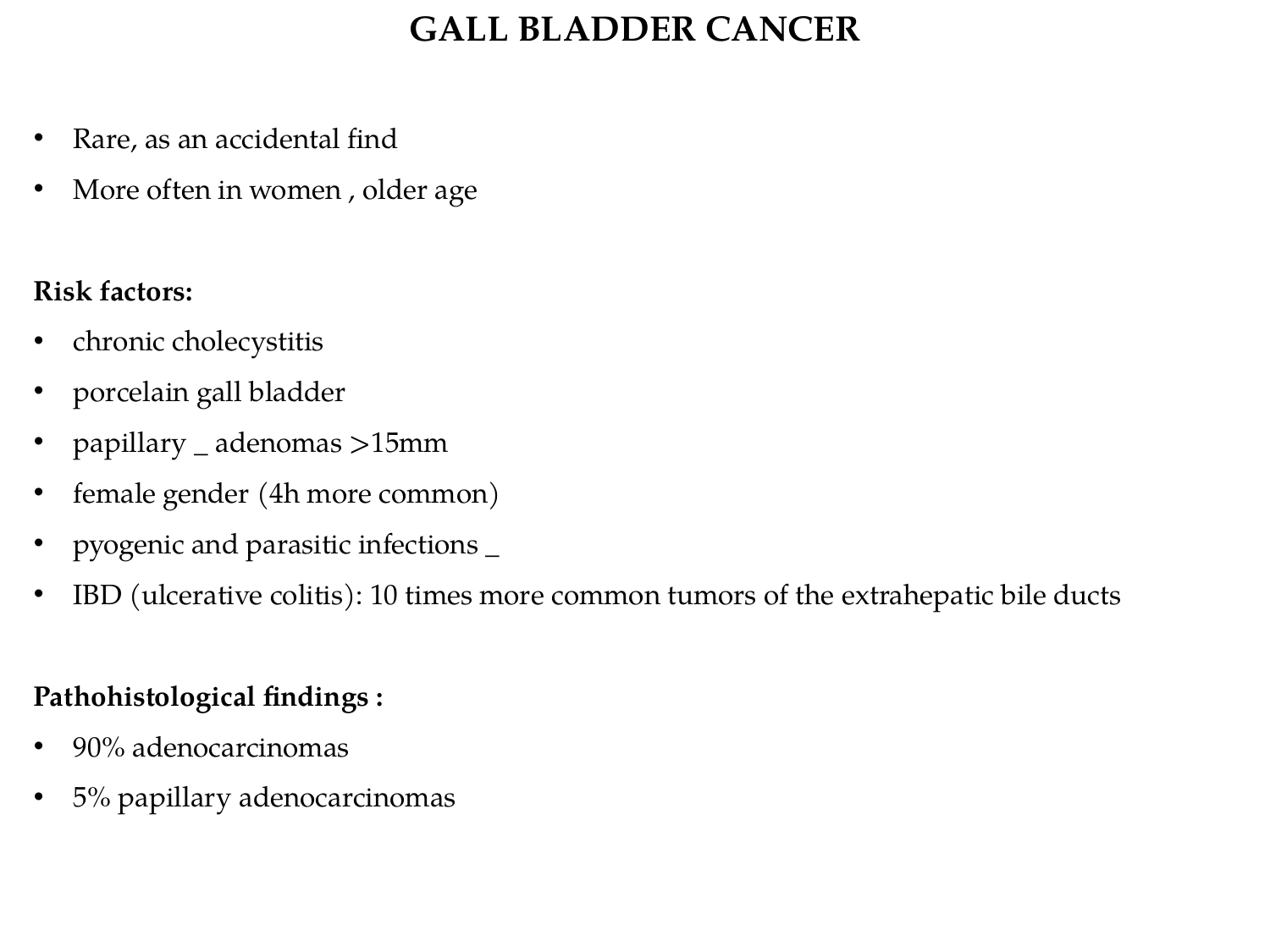

GALL BLADDER CANCER

Rare, as an accidental find
More often in women , older age

Risk factors:
chronic cholecystitis
porcelain gall bladder
papillary _ adenomas >15mm
female gender (4h more common)
pyogenic and parasitic infections _
IBD (ulcerative colitis): 10 times more common tumors of the extrahepatic bile ducts

Pathohistological findings :
90% adenocarcinomas
5% papillary adenocarcinomas